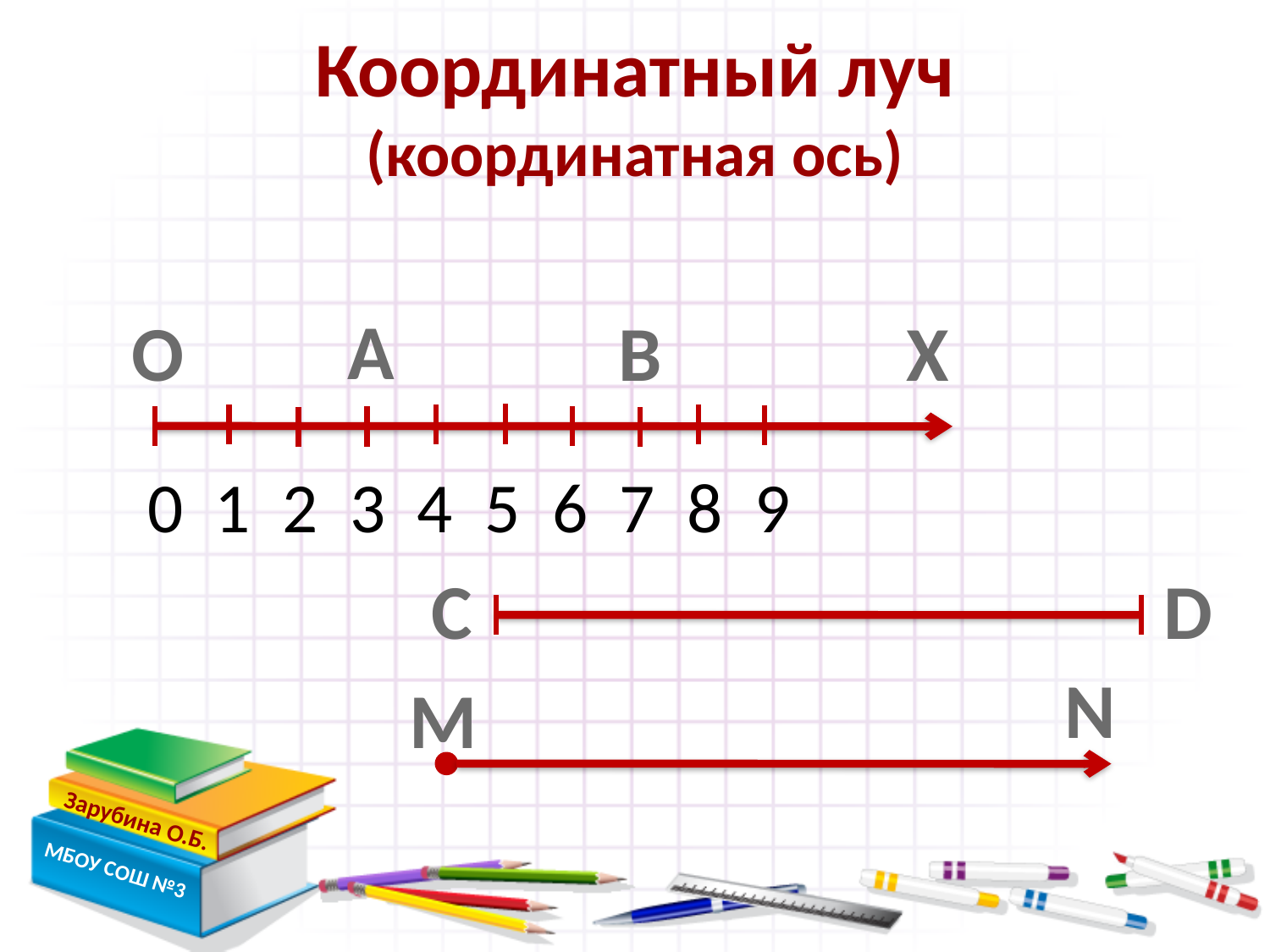

Координатный луч
(координатная ось)

А
O
В
Х
0  1  2  3  4  5  6  7  8  9
С
D
N
M

Зарубина О.Б.
МБОУ СОШ №3